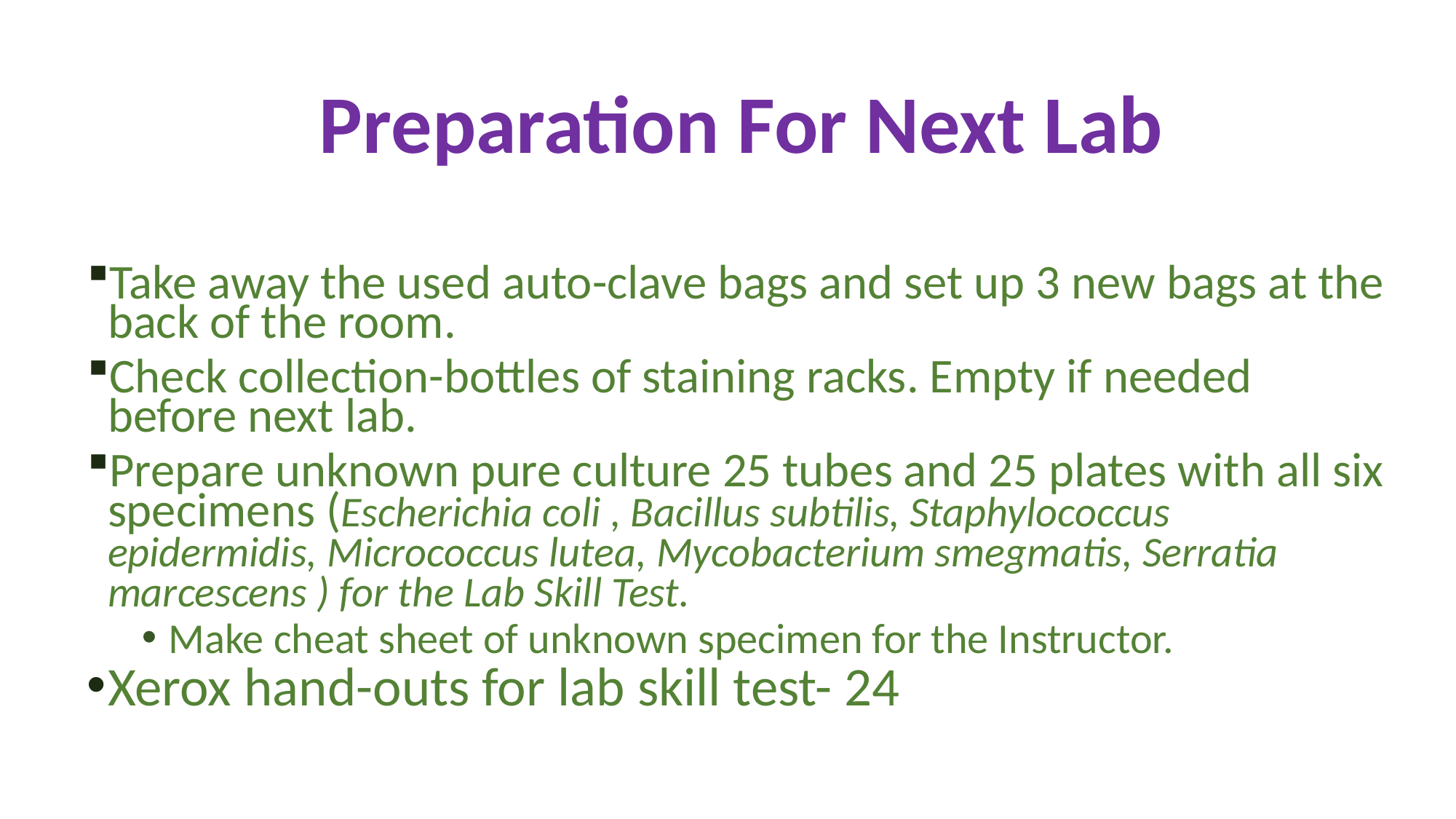

Preparation For Next Lab
Take away the used auto-clave bags and set up 3 new bags at the back of the room.
Check collection-bottles of staining racks. Empty if needed before next lab.
Prepare unknown pure culture 25 tubes and 25 plates with all six specimens (Escherichia coli , Bacillus subtilis, Staphylococcus epidermidis, Micrococcus lutea, Mycobacterium smegmatis, Serratia marcescens ) for the Lab Skill Test.
Make cheat sheet of unknown specimen for the Instructor.
Xerox hand-outs for lab skill test- 24